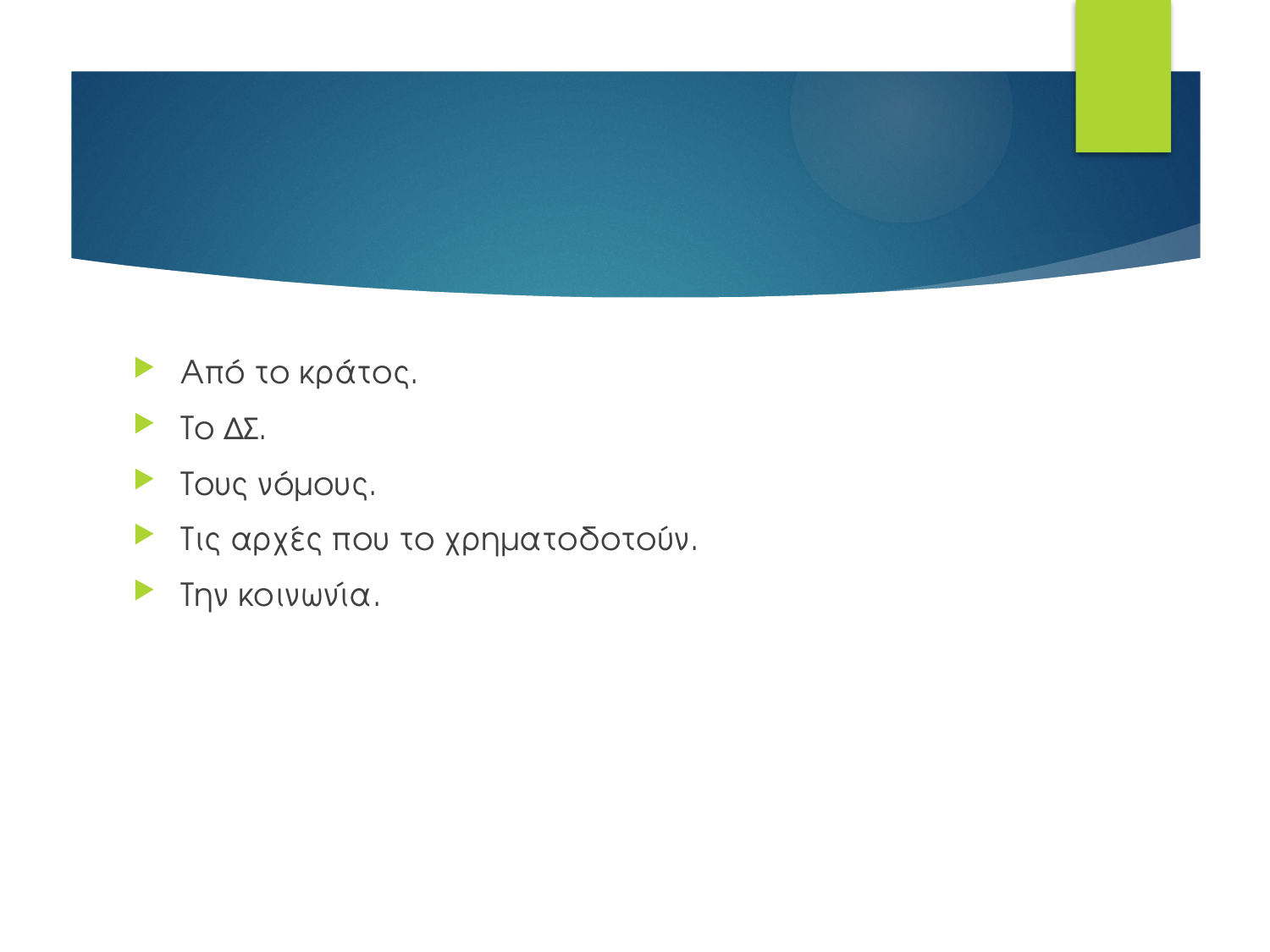

#
Από το κράτος.
Το ΔΣ.
Τους νόμους.
Τις αρχές που το χρηματοδοτούν.
Την κοινωνία.